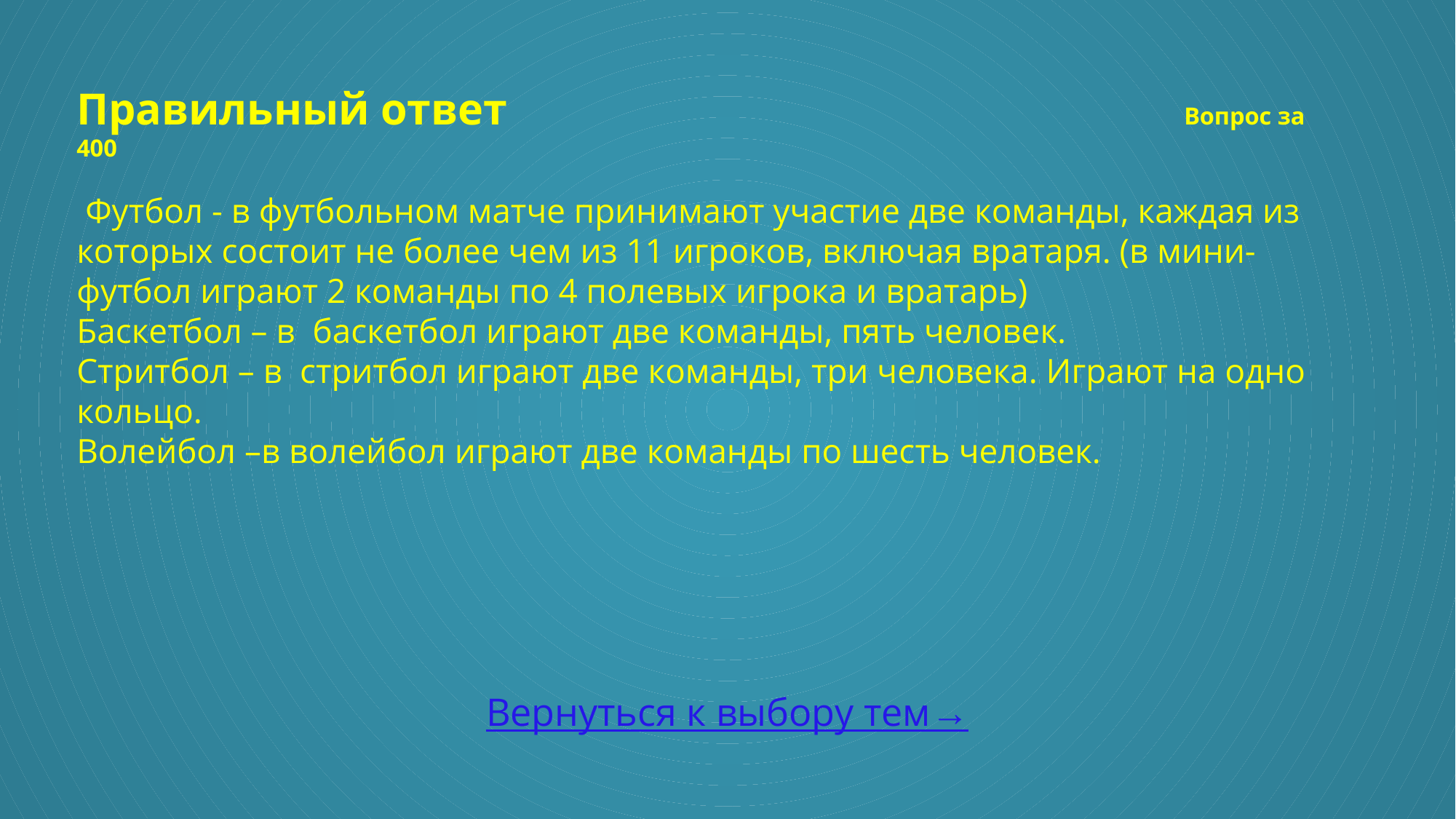

# Правильный ответ                                                             Вопрос за 400 Футбол - в футбольном матче принимают участие две команды, каждая из которых состоит не более чем из 11 игроков, включая вратаря. (в мини-футбол играют 2 команды по 4 полевых игрока и вратарь) Баскетбол – в  баскетбол играют две команды, пять человек. Стритбол – в  стритбол играют две команды, три человека. Играют на одно кольцо. Волейбол –в волейбол играют две команды по шесть человек.
Вернуться к выбору тем→